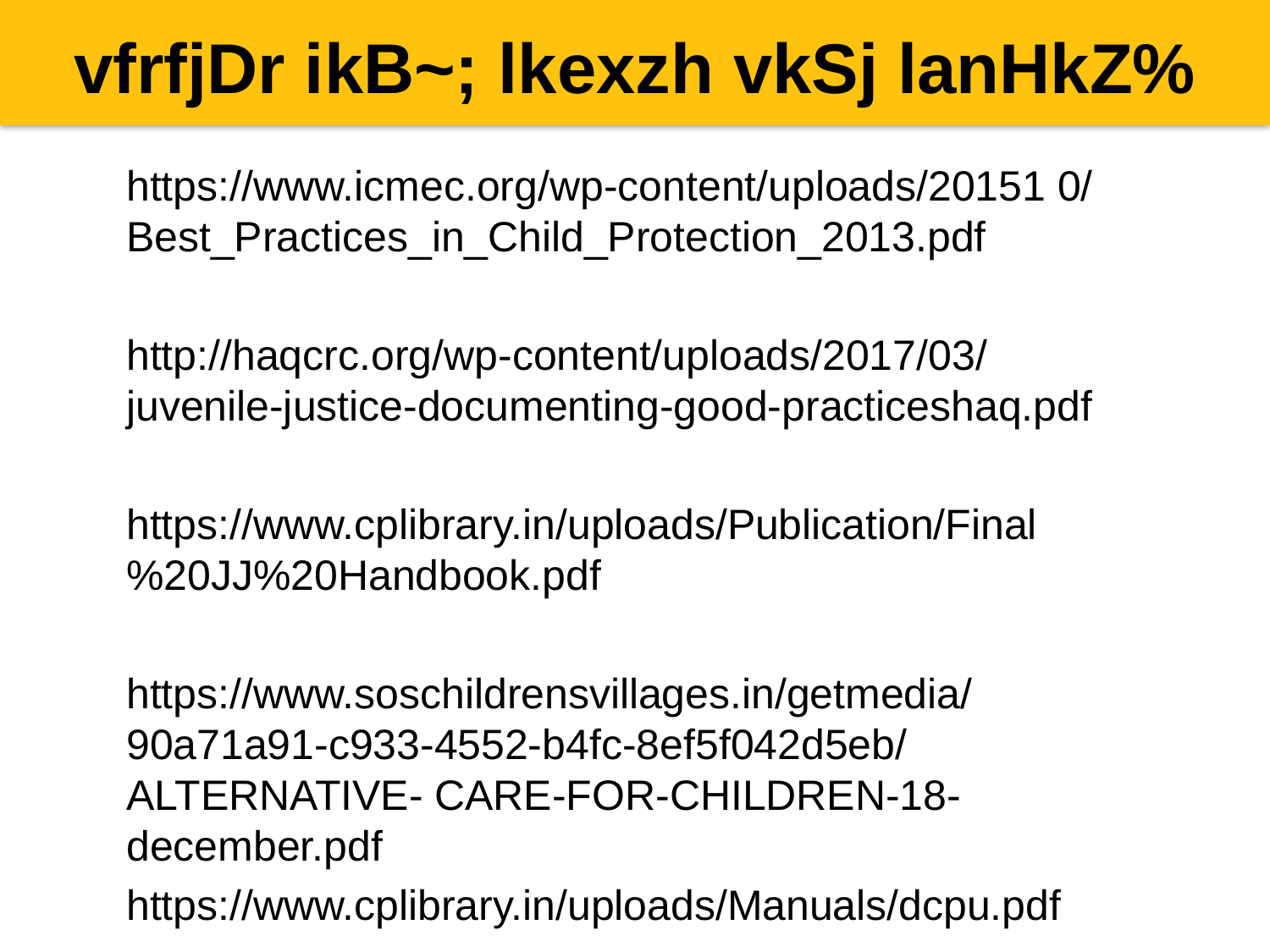

vfrfjDr ikB~; lkexzh vkSj lanHkZ%
https://www.icmec.org/wp-content/uploads/20151 0/ Best_Practices_in_Child_Protection_2013.pdf

http://haqcrc.org/wp-content/uploads/2017/03/ juvenile-justice-documenting-good-practiceshaq.pdf

https://www.cplibrary.in/uploads/Publication/Final%20JJ%20Handbook.pdf

https://www.soschildrensvillages.in/getmedia/90a71a91-c933-4552-b4fc-8ef5f042d5eb/ALTERNATIVE- CARE-FOR-CHILDREN-18-december.pdf
https://www.cplibrary.in/uploads/Manuals/dcpu.pdf